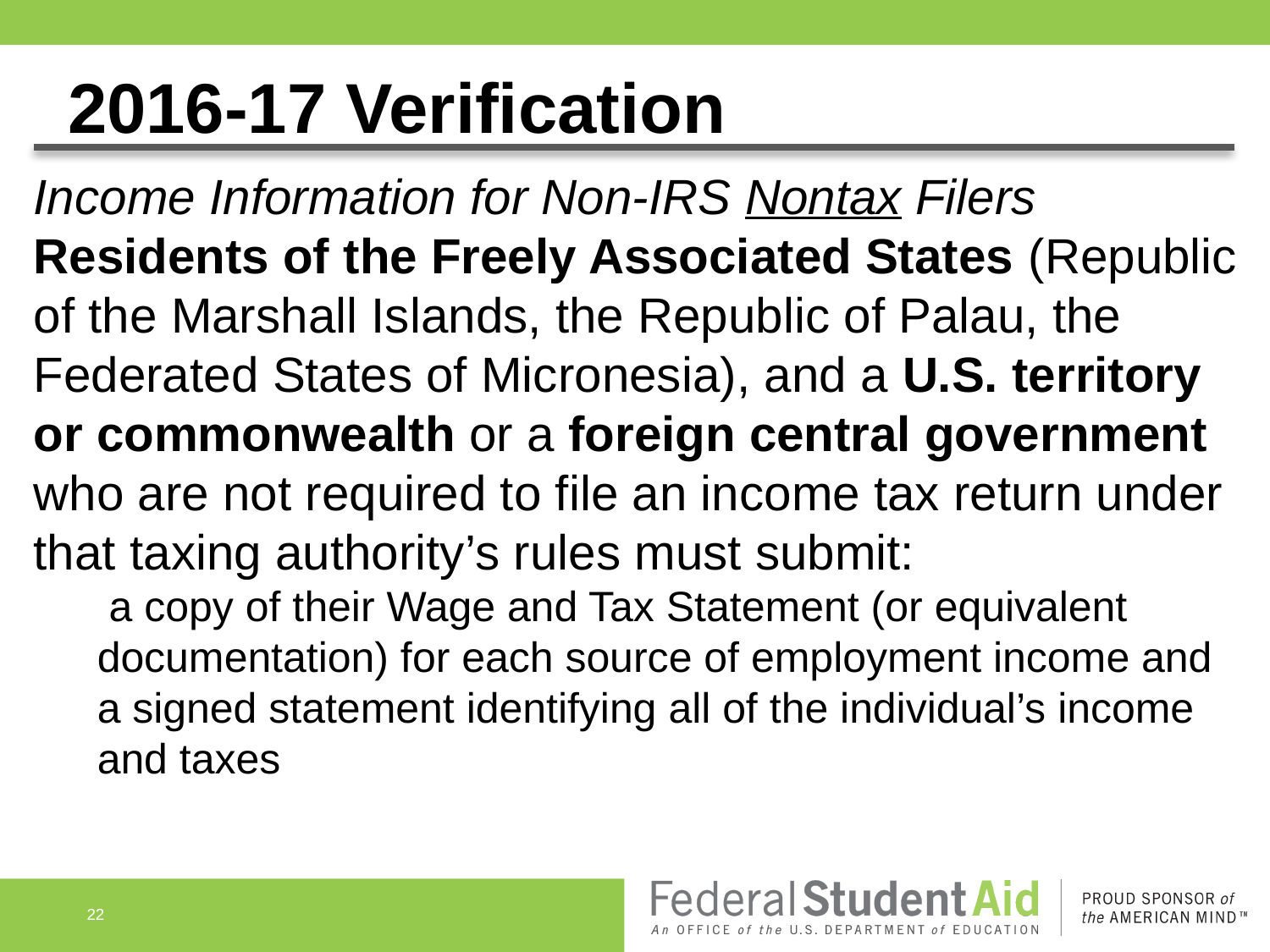

# 2016-17 Verification
Income Information for Non-IRS Nontax Filers
Residents of the Freely Associated States (Republic of the Marshall Islands, the Republic of Palau, the Federated States of Micronesia), and a U.S. territory or commonwealth or a foreign central government who are not required to file an income tax return under that taxing authority’s rules must submit:
 a copy of their Wage and Tax Statement (or equivalent documentation) for each source of employment income and
a signed statement identifying all of the individual’s income and taxes
22